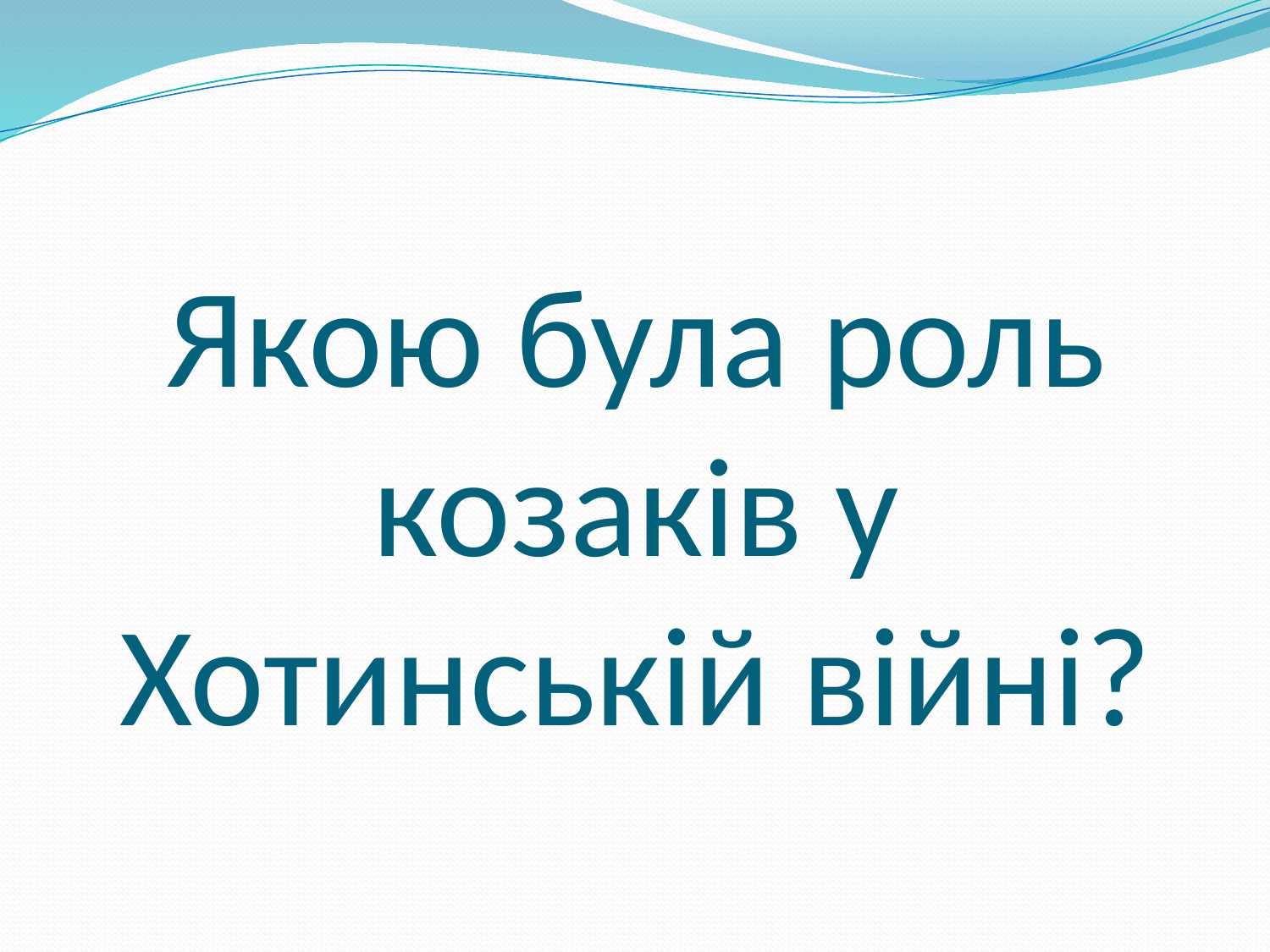

# Якою була роль козаків у Хотинській війні?